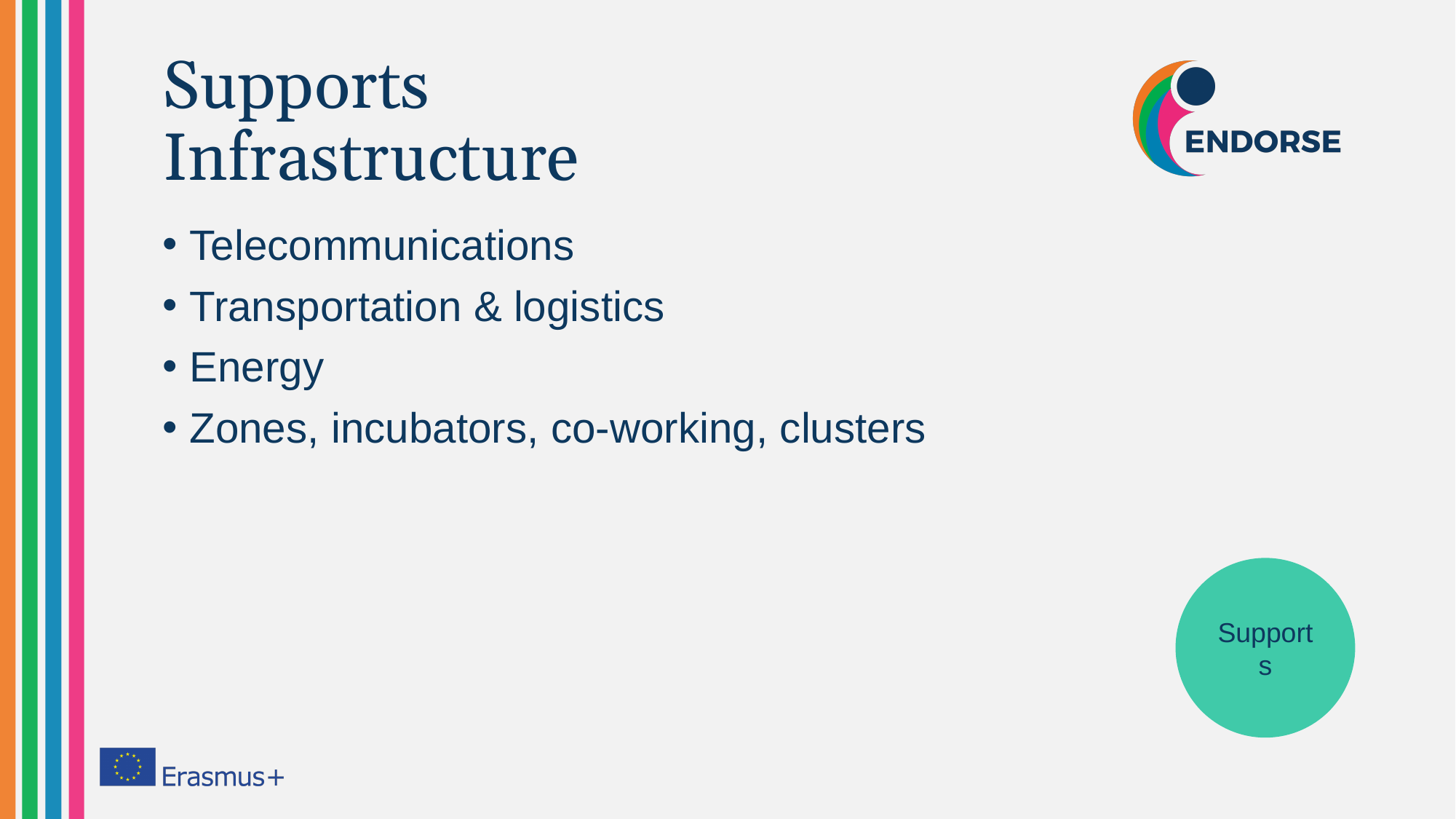

# Supports Infrastructure
Telecommunications
Transportation & logistics
Energy
Zones, incubators, co-working, clusters
Supports